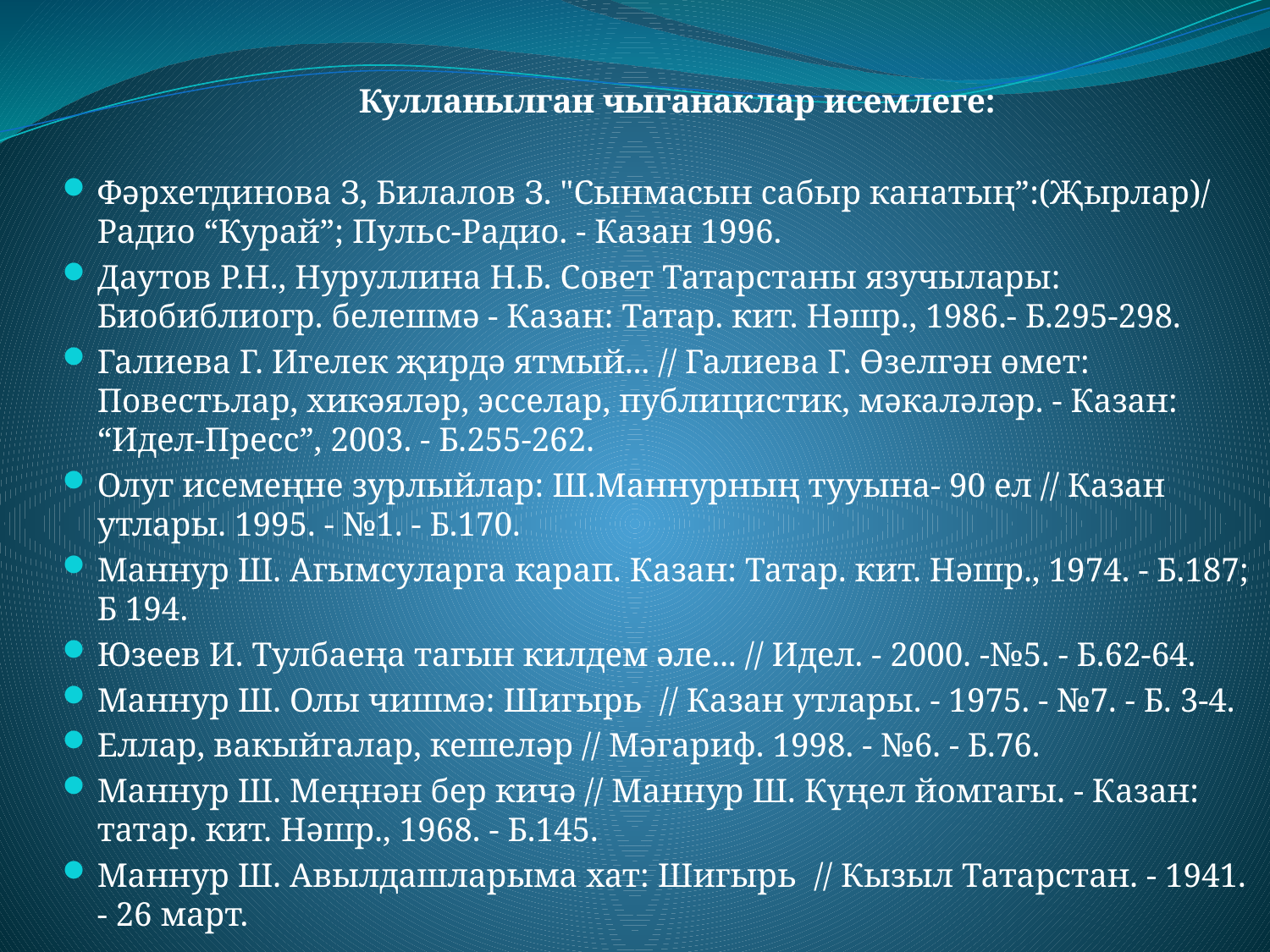

Кулланылган чыганаклар исемлеге:

Фәрхетдинова З, Билалов З. "Сынмасын сабыр канатың”:(Җырлар)/ Радио “Курай”; Пульс-Радио. - Казан 1996.
Даутов Р.Н., Нуруллина Н.Б. Совет Татарстаны язучылары: Биобиблиогр. белешмә - Казан: Татар. кит. Нәшр., 1986.- Б.295-298.
Галиева Г. Игелек җирдә ятмый... // Галиева Г. Өзелгән өмет: Повестьлар, хикәяләр, эсселар, публицистик, мәкаләләр. - Казан: “Идел-Пресс”, 2003. - Б.255-262.
Олуг исемеңне зурлыйлар: Ш.Маннурның тууына- 90 ел // Казан утлары. 1995. - №1. - Б.170.
Маннур Ш. Агымсуларга карап. Казан: Татар. кит. Нәшр., 1974. - Б.187; Б 194.
Юзеев И. Тулбаеңа тагын килдем әле... // Идел. - 2000. -№5. - Б.62-64.
Маннур Ш. Олы чишмә: Шигырь  // Казан утлары. - 1975. - №7. - Б. 3-4.
Еллар, вакыйгалар, кешеләр // Мәгариф. 1998. - №6. - Б.76.
Маннур Ш. Меңнән бер кичә // Маннур Ш. Күңел йомгагы. - Казан: татар. кит. Нәшр., 1968. - Б.145.
Маннур Ш. Авылдашларыма хат: Шигырь  // Кызыл Татарстан. - 1941. - 26 март.